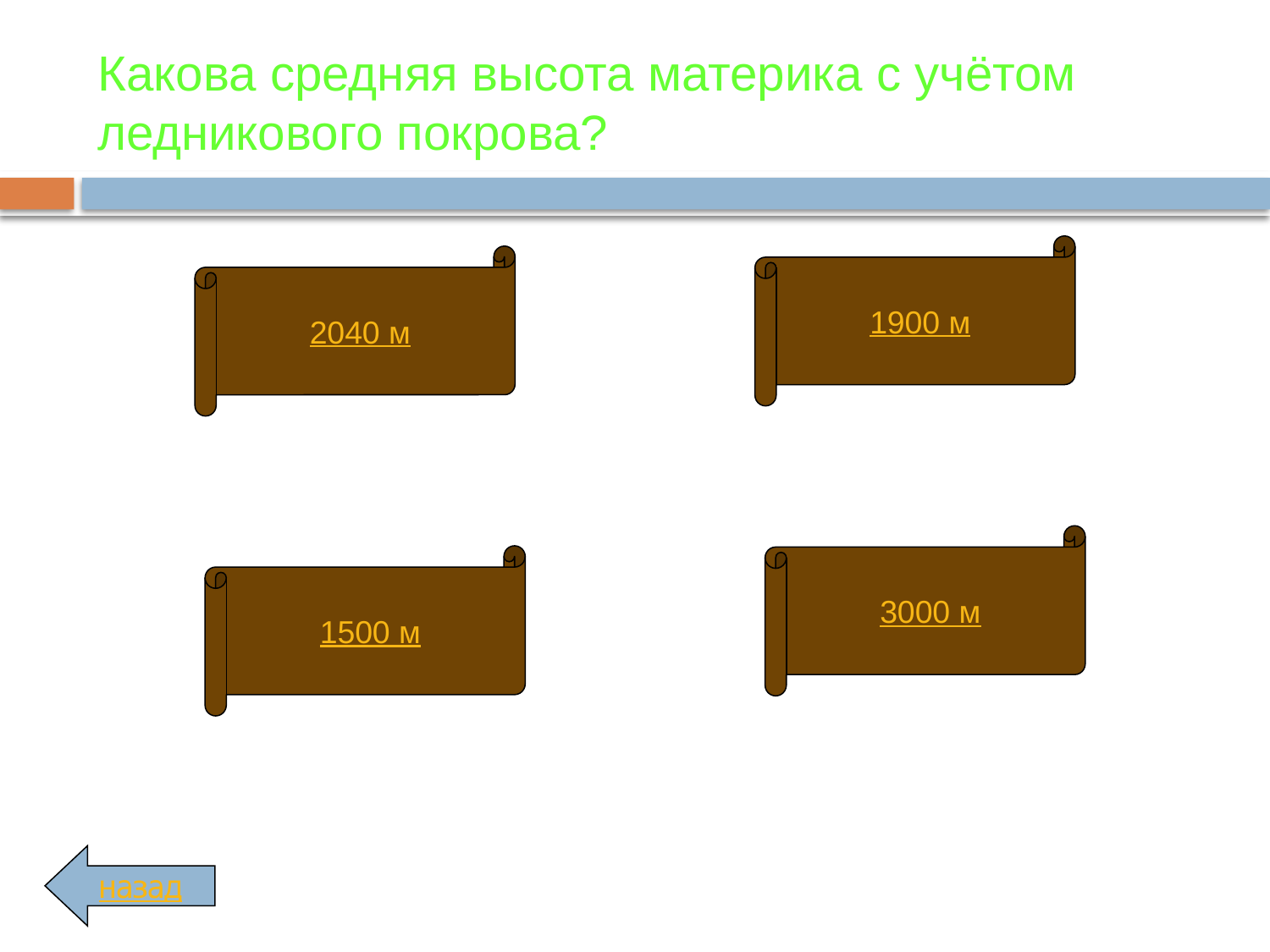

# Какова средняя высота материка с учётом ледникового покрова?
1900 м
2040 м
3000 м
1500 м
назад